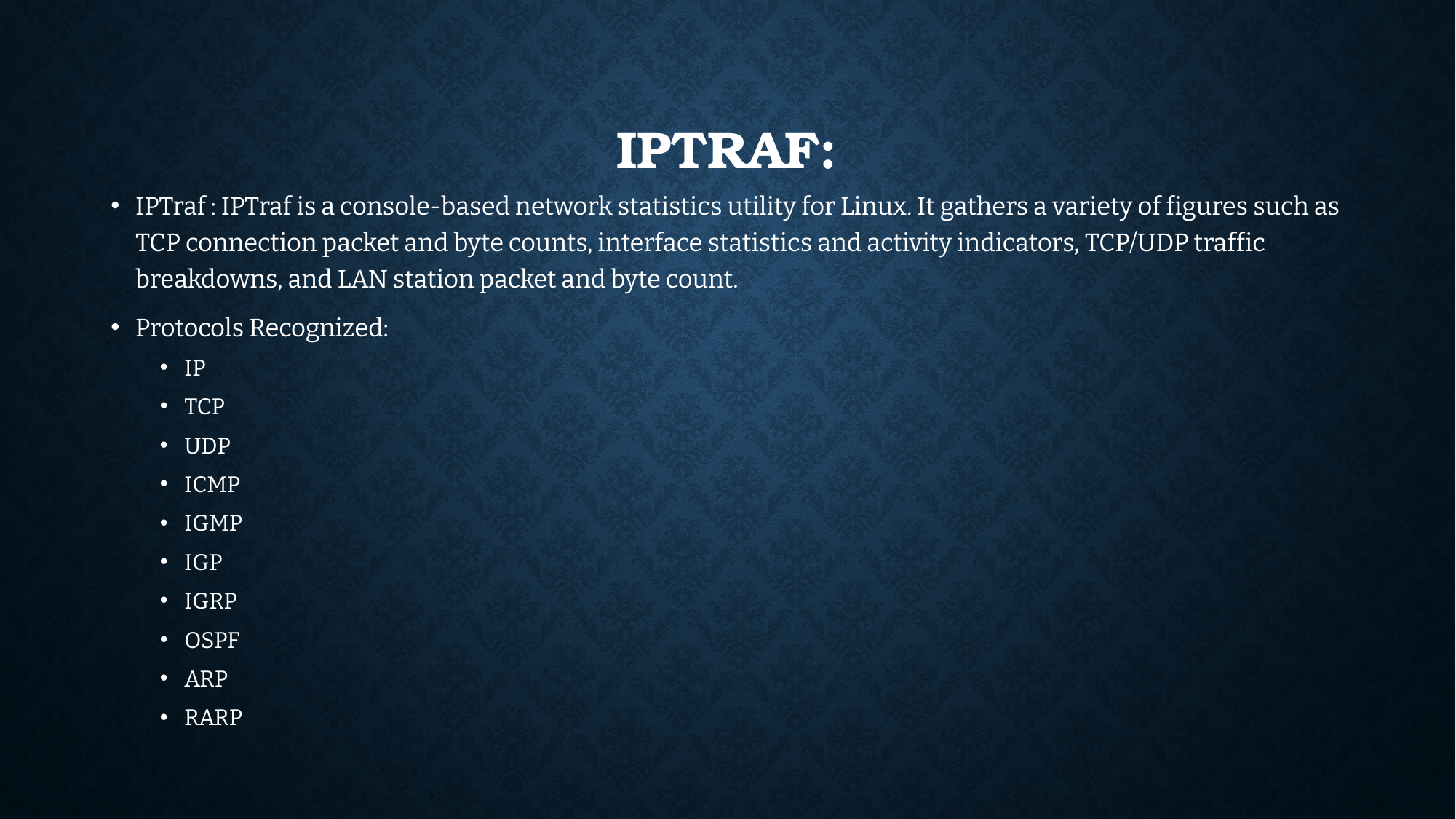

# IPTraf:
IPTraf : IPTraf is a console-based network statistics utility for Linux. It gathers a variety of figures such as TCP connection packet and byte counts, interface statistics and activity indicators, TCP/UDP traffic breakdowns, and LAN station packet and byte count.
Protocols Recognized:
IP
TCP
UDP
ICMP
IGMP
IGP
IGRP
OSPF
ARP
RARP